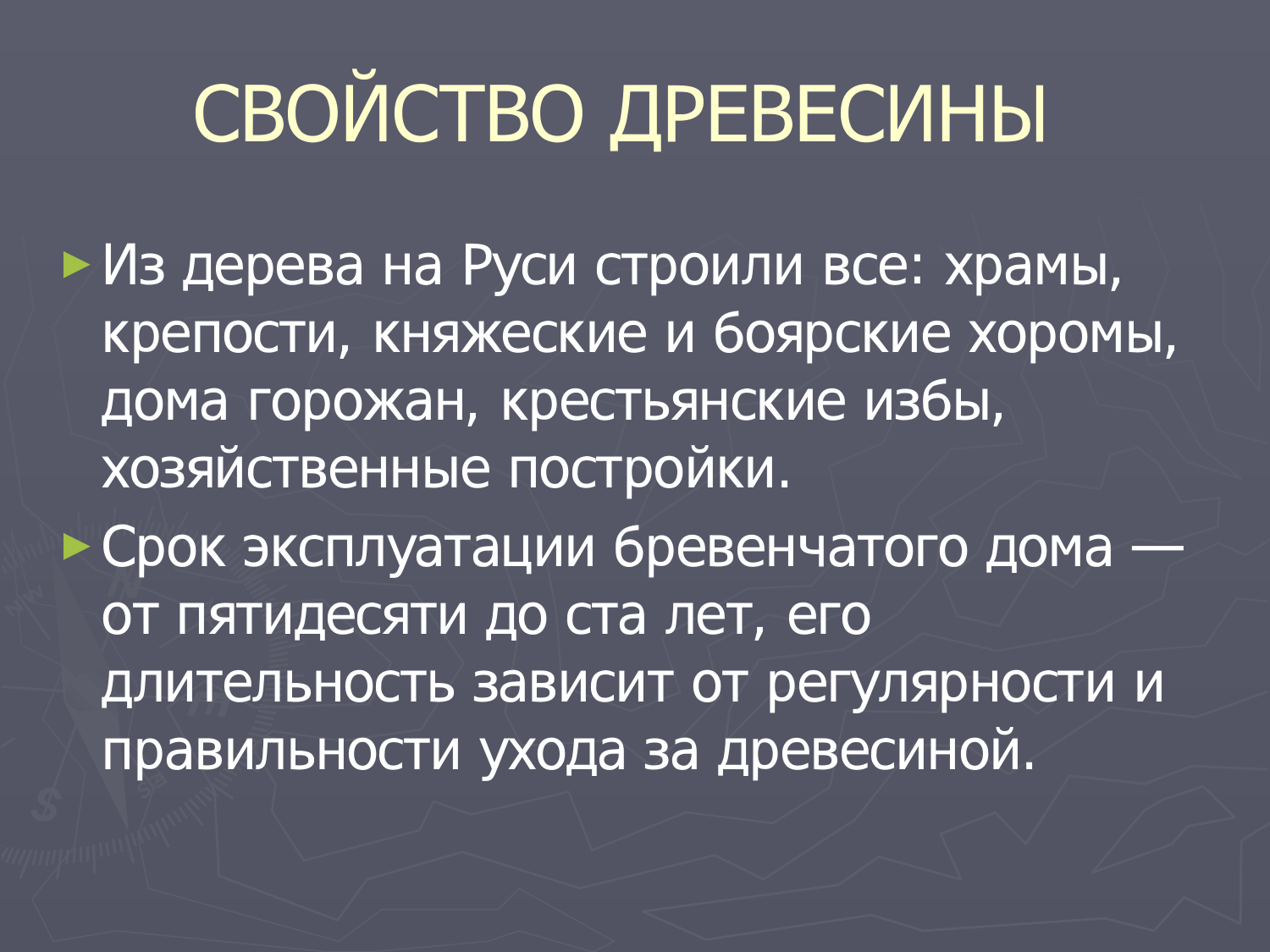

# СВОЙСТВО ДРЕВЕСИНЫ
Из дерева на Руси строили все: храмы, крепости, княжеские и боярские хоромы, дома горожан, крестьянские избы, хозяйственные постройки.
Срок эксплуатации бревенчатого дома — от пятидесяти до ста лет, его длительность зависит от регулярности и правильности ухода за древесиной.